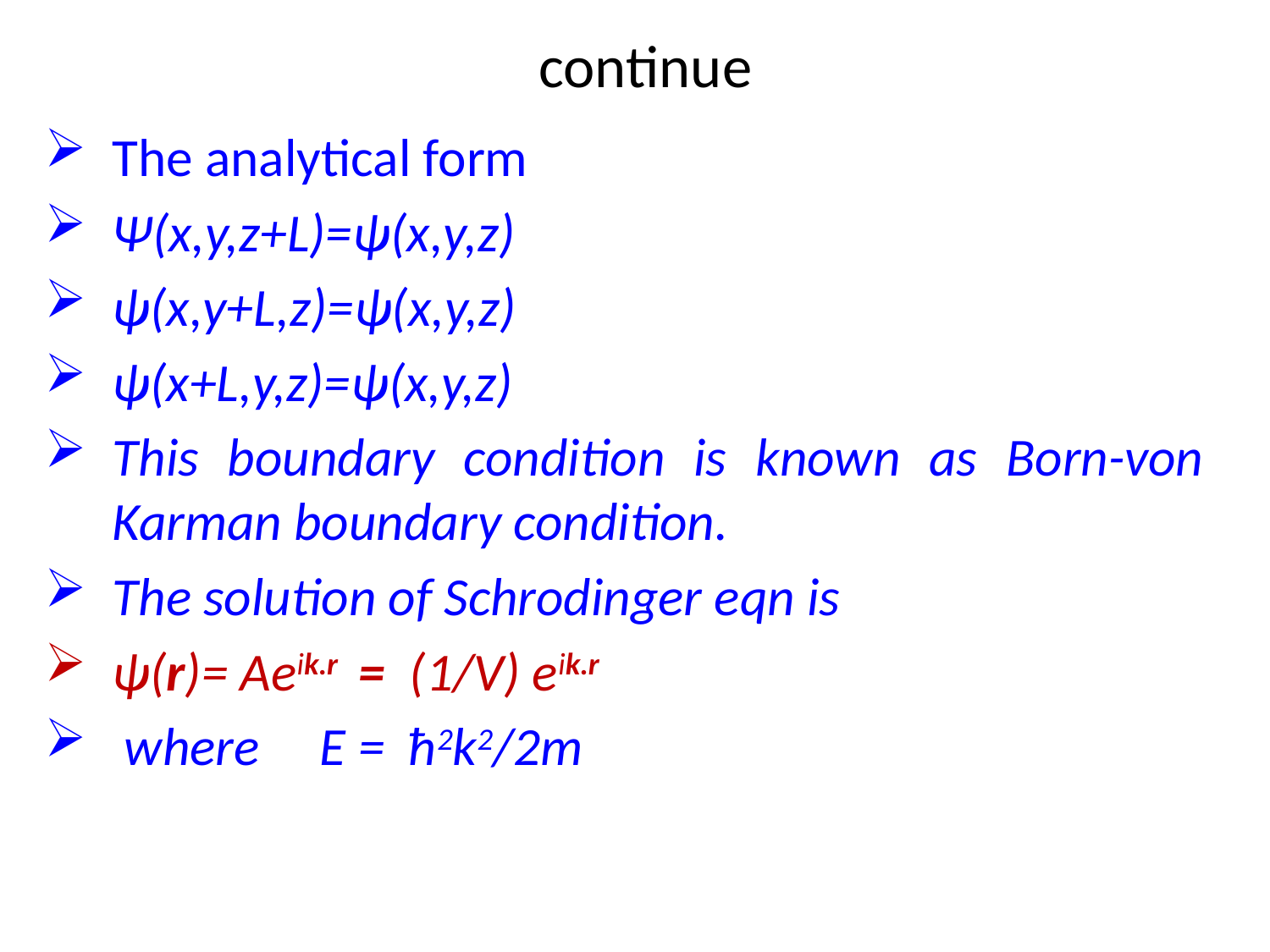

# continue
The analytical form
Ψ(x,y,z+L)=ψ(x,y,z)
ψ(x,y+L,z)=ψ(x,y,z)
ψ(x+L,y,z)=ψ(x,y,z)
This boundary condition is known as Born-von Karman boundary condition.
The solution of Schrodinger eqn is
ψ(r)= Aeik.r   =  (1/V) eik.r
 where     E =  ħ2k2/2m